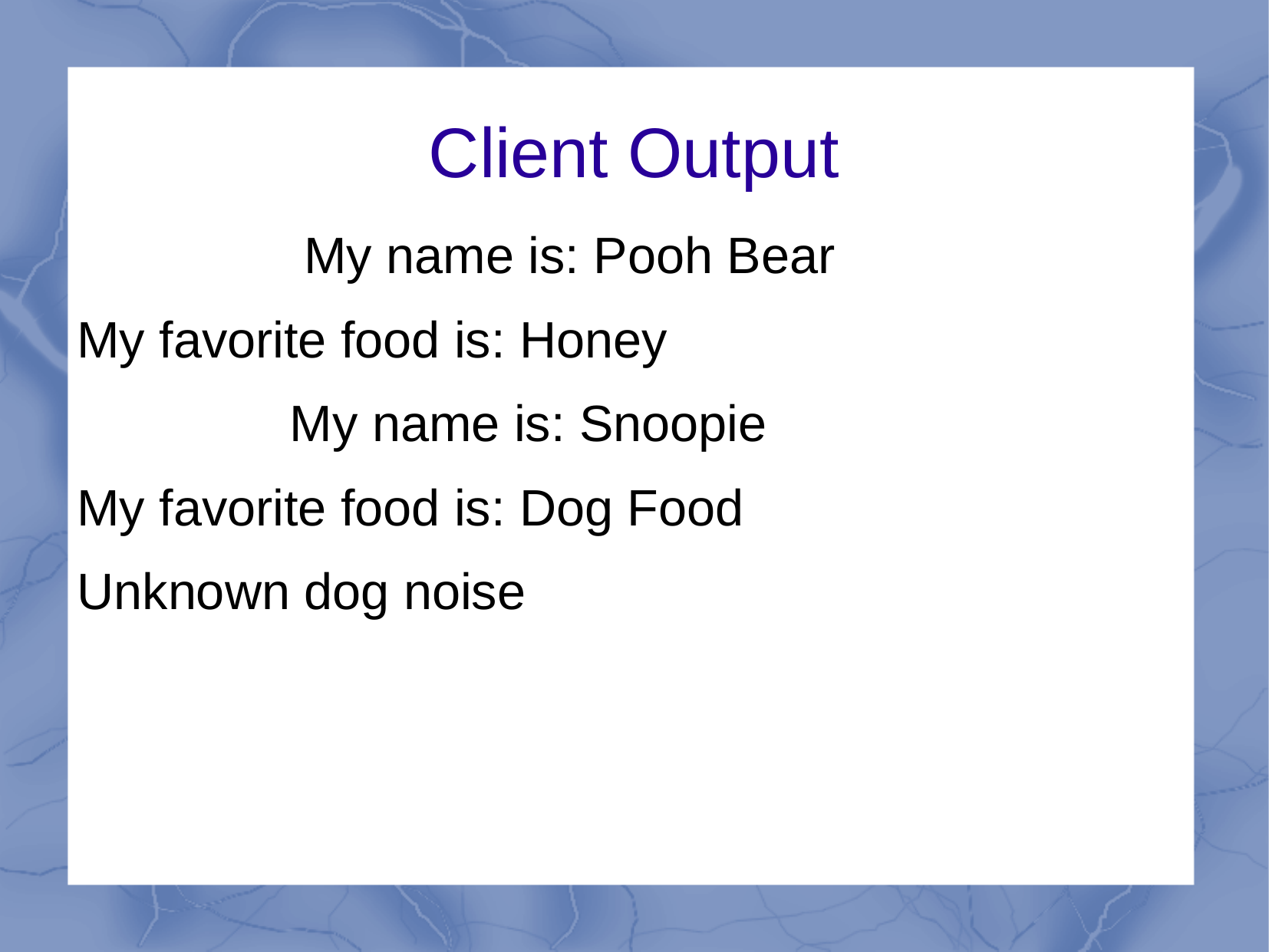

Client Output
                My name is: Pooh Bear
My favorite food is: Honey
               My name is: Snoopie
My favorite food is: Dog Food
Unknown dog noise